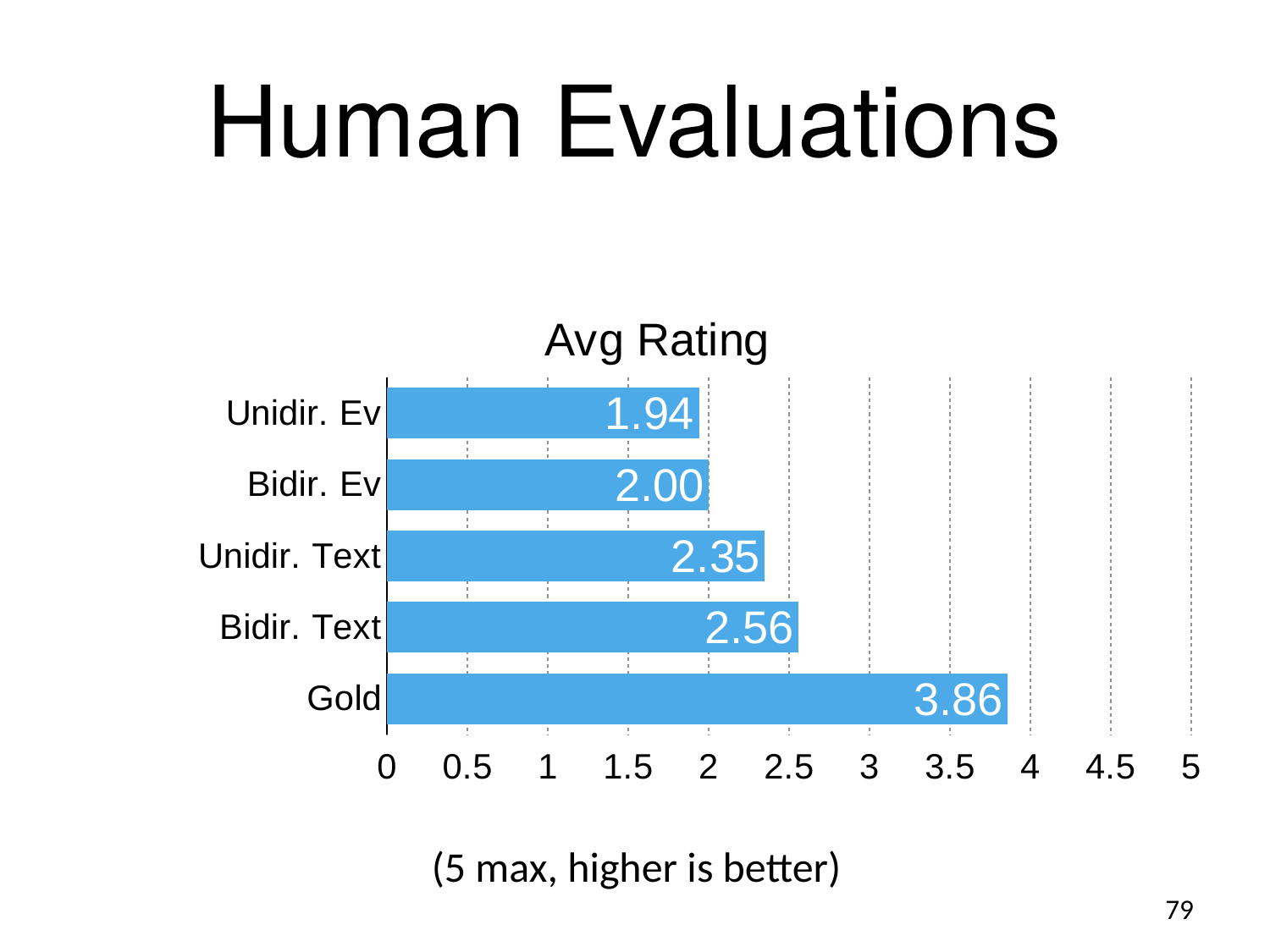

# Human Evaluations

### Chart: Avg Rating

| Category |  |
|---|---|
| Unidir. Ev | 1.94 |
| Bidir. Ev | 2.0 |
| Unidir. Text | 2.35 |
| Bidir. Text | 2.56 |
| Gold | 3.86 |
(5 max, higher is better)
79